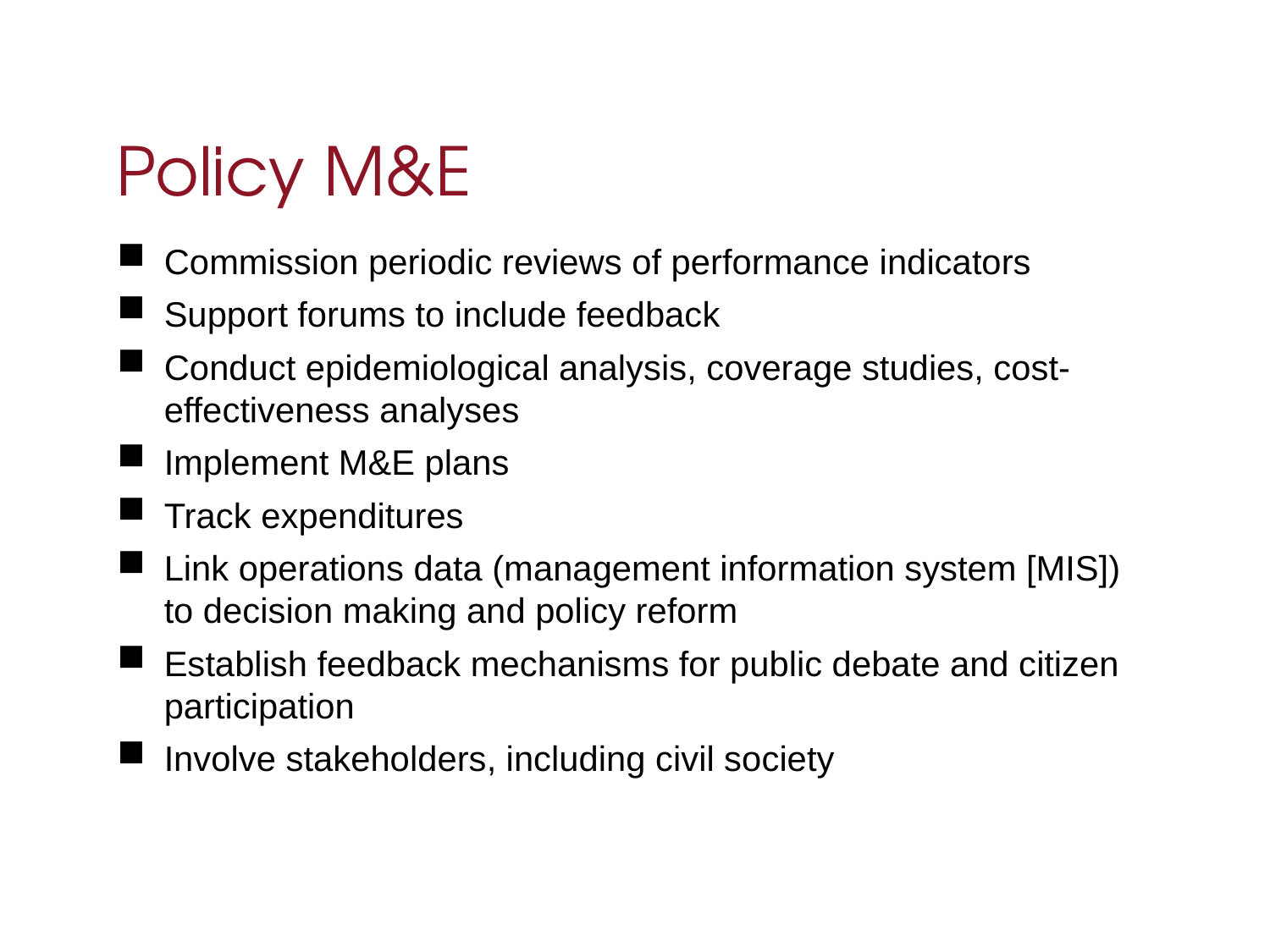

# Policy M&E
Commission periodic reviews of performance indicators
Support forums to include feedback
Conduct epidemiological analysis, coverage studies, cost-effectiveness analyses
Implement M&E plans
Track expenditures
Link operations data (management information system [MIS]) to decision making and policy reform
Establish feedback mechanisms for public debate and citizen participation
Involve stakeholders, including civil society